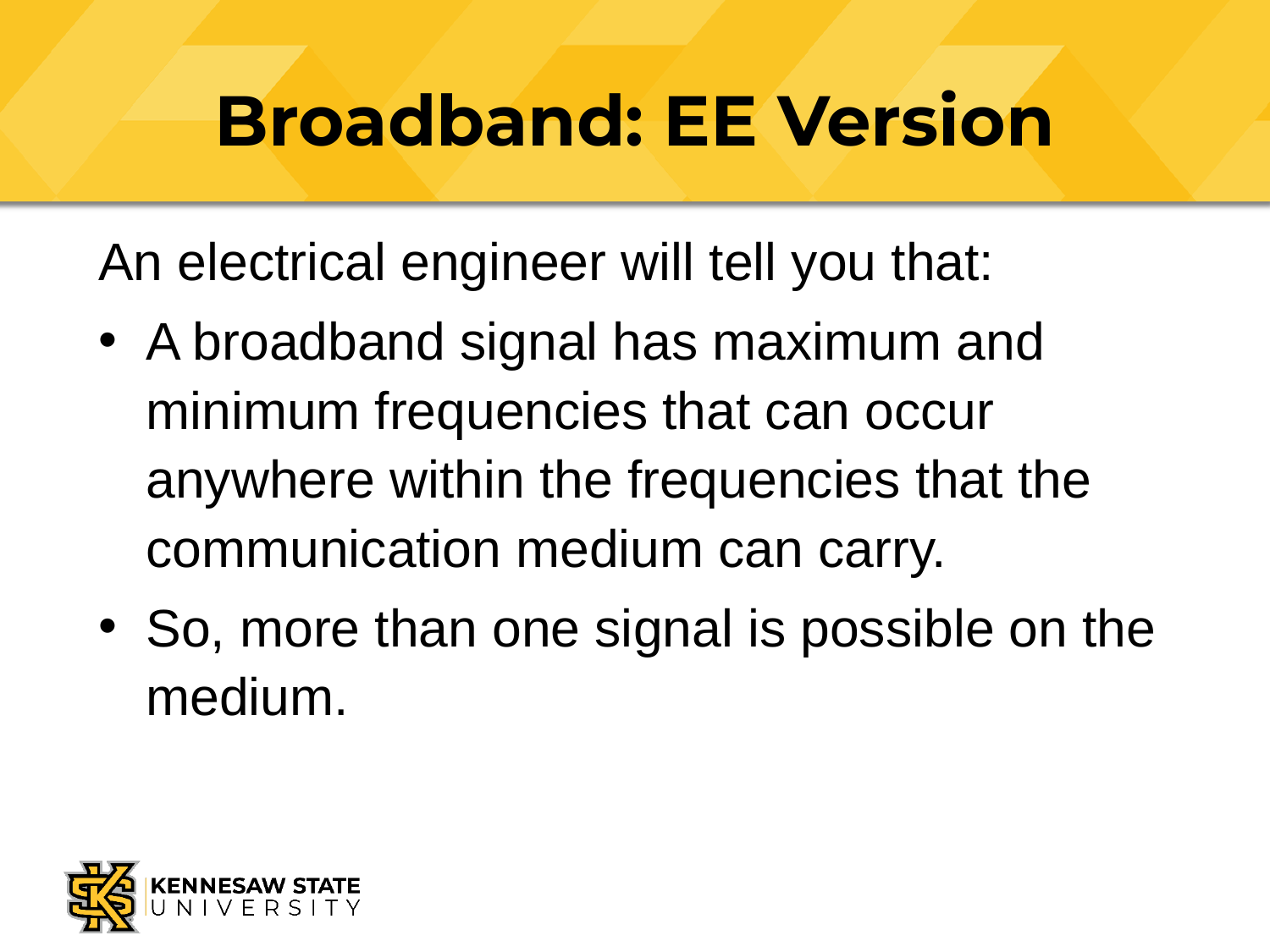

# Broadband: EE Version
An electrical engineer will tell you that:
A broadband signal has maximum and minimum frequencies that can occur anywhere within the frequencies that the communication medium can carry.
So, more than one signal is possible on the medium.